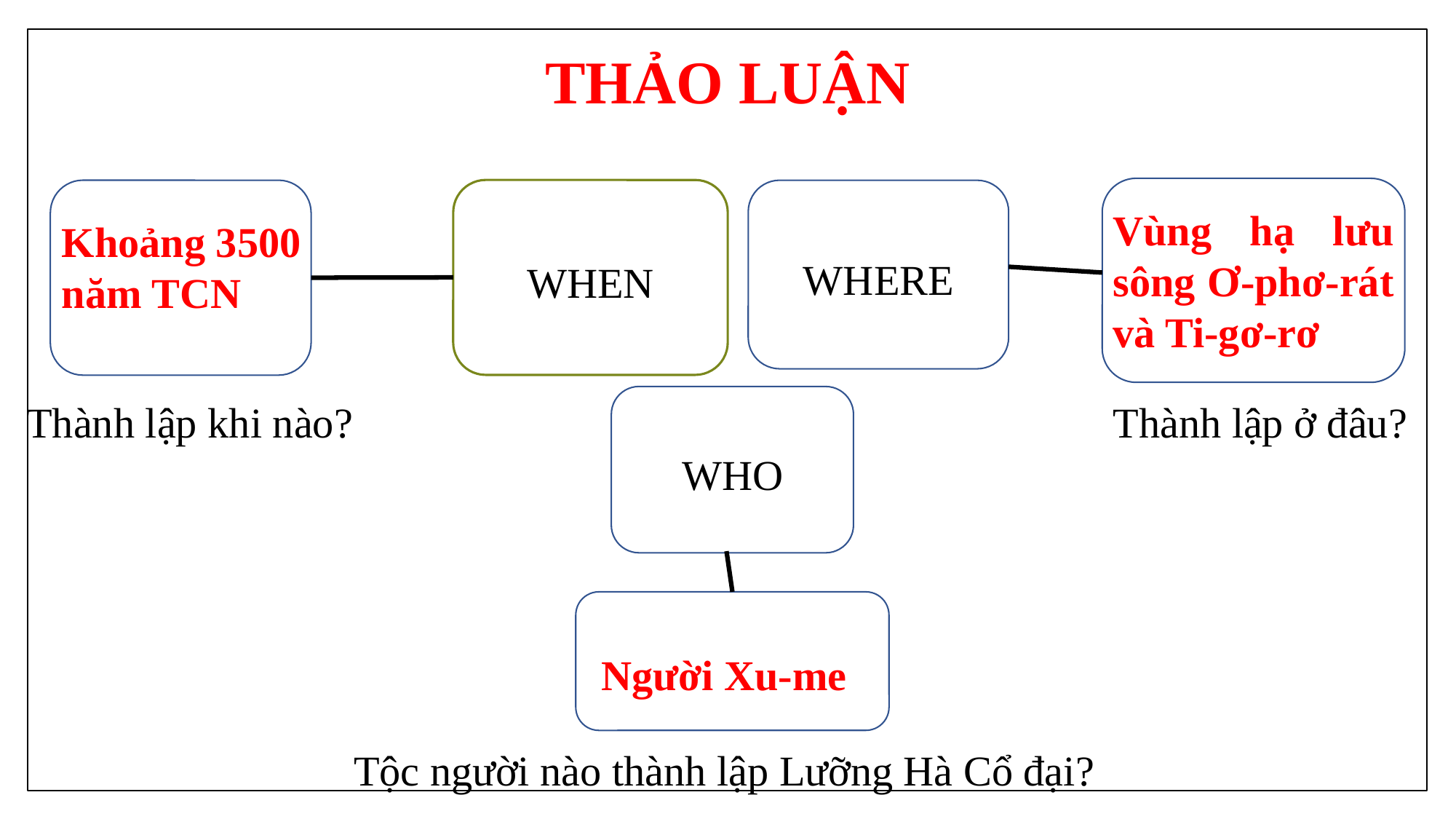

THẢO LUẬN

WHEN

WHERE
Vùng hạ lưu sông Ơ-phơ-rát và Ti-gơ-rơ
Khoảng 3500 năm TCN
WHO
Thành lập khi nào?
Thành lập ở đâu?

Người Xu-me
Tộc người nào thành lập Lưỡng Hà Cổ đại?